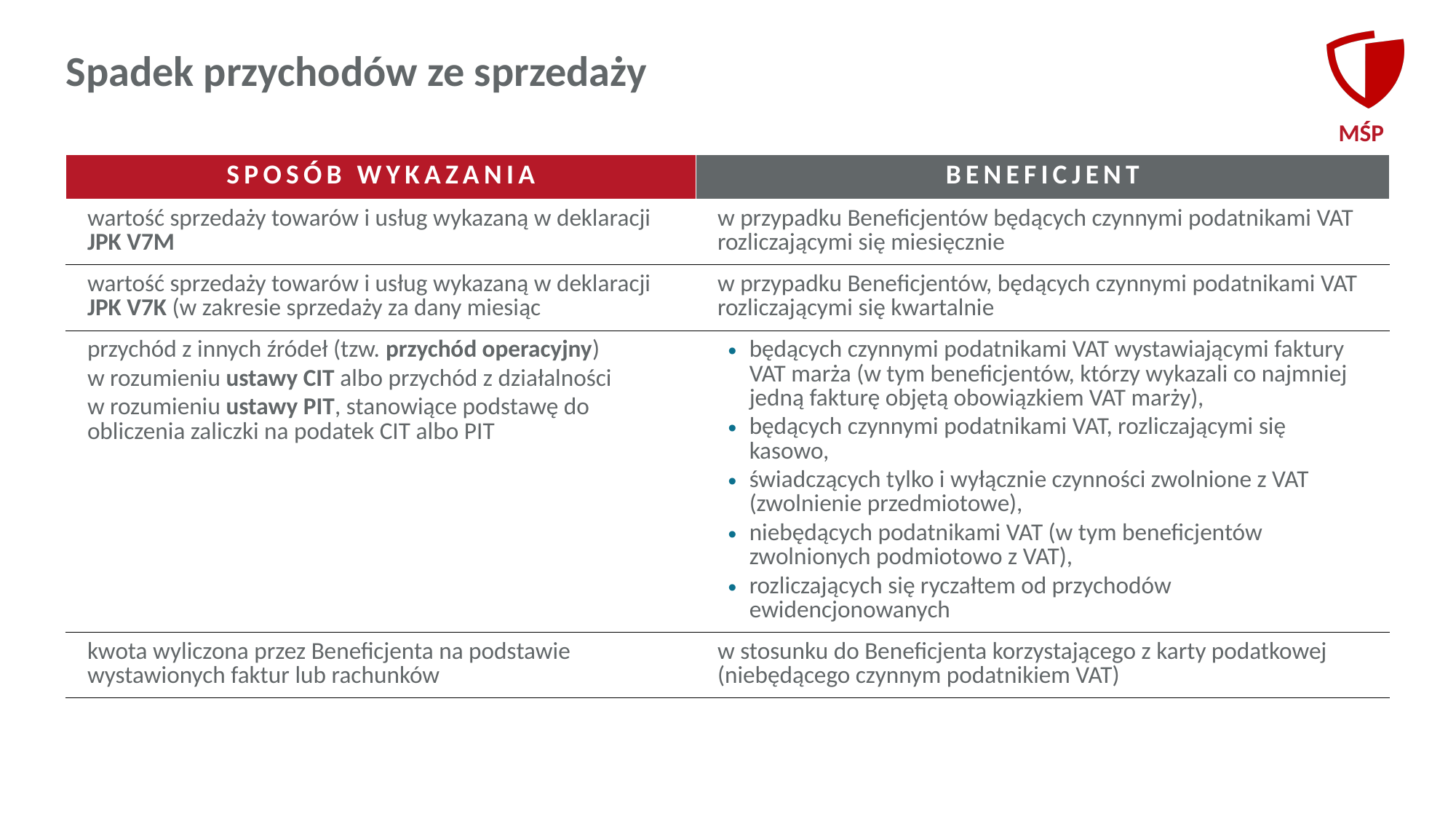

Spadek przychodów ze sprzedaży
| SPOSÓB WYKAZANIA | BENEFICJENT |
| --- | --- |
| wartość sprzedaży towarów i usług wykazaną w deklaracji JPK V7M | w przypadku Beneficjentów będących czynnymi podatnikami VAT rozliczającymi się miesięcznie |
| wartość sprzedaży towarów i usług wykazaną w deklaracji JPK V7K (w zakresie sprzedaży za dany miesiąc | w przypadku Beneficjentów, będących czynnymi podatnikami VAT rozliczającymi się kwartalnie |
| przychód z innych źródeł (tzw. przychód operacyjny) w rozumieniu ustawy CIT albo przychód z działalności w rozumieniu ustawy PIT, stanowiące podstawę do obliczenia zaliczki na podatek CIT albo PIT | będących czynnymi podatnikami VAT wystawiającymi faktury VAT marża (w tym beneficjentów, którzy wykazali co najmniej jedną fakturę objętą obowiązkiem VAT marży), będących czynnymi podatnikami VAT, rozliczającymi się kasowo, świadczących tylko i wyłącznie czynności zwolnione z VAT (zwolnienie przedmiotowe), niebędących podatnikami VAT (w tym beneficjentów zwolnionych podmiotowo z VAT), rozliczających się ryczałtem od przychodów ewidencjonowanych |
| kwota wyliczona przez Beneficjenta na podstawie wystawionych faktur lub rachunków | w stosunku do Beneficjenta korzystającego z karty podatkowej (niebędącego czynnym podatnikiem VAT) |